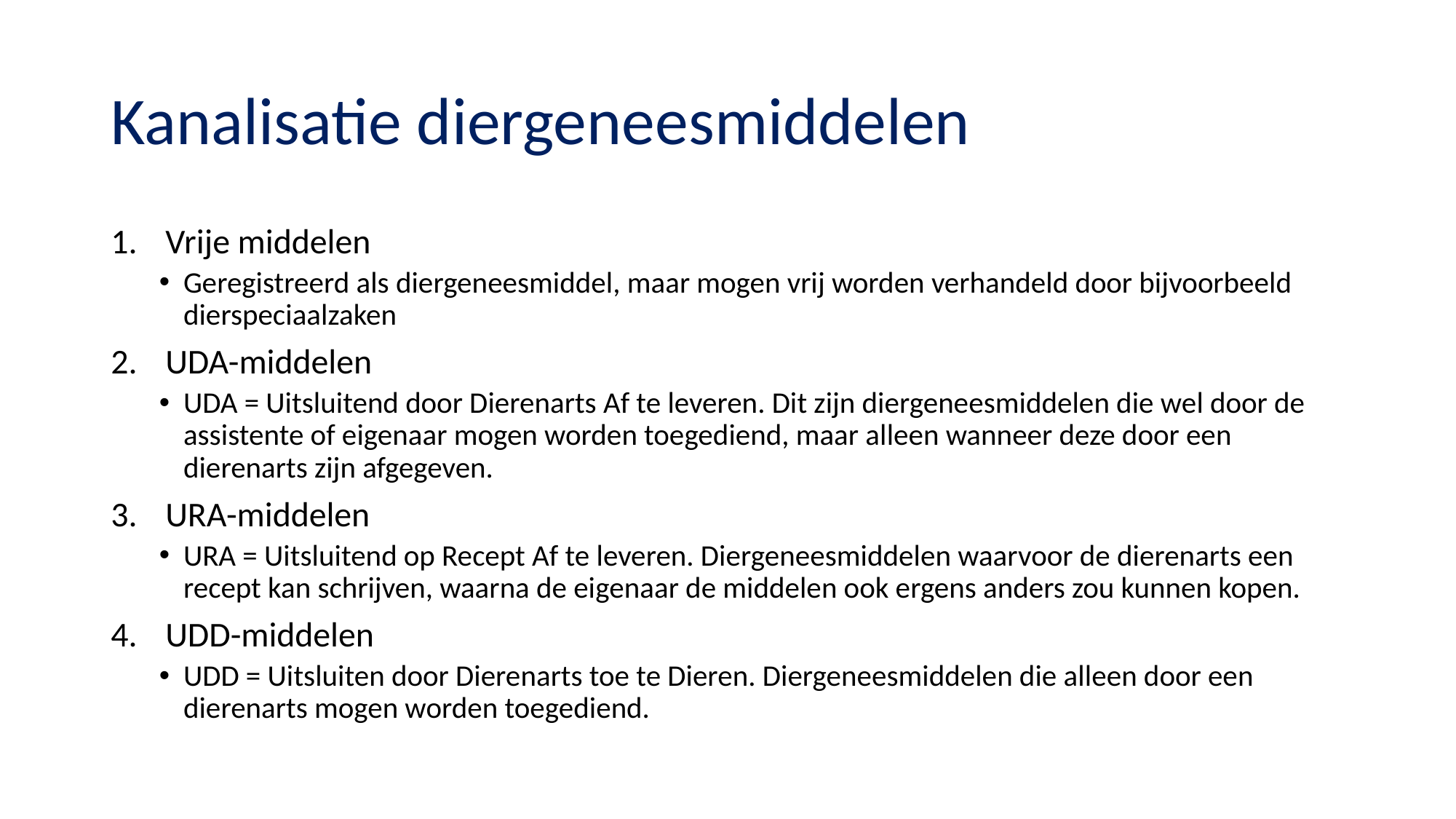

# Kanalisatie diergeneesmiddelen
Vrije middelen
Geregistreerd als diergeneesmiddel, maar mogen vrij worden verhandeld door bijvoorbeeld dierspeciaalzaken
UDA-middelen
UDA = Uitsluitend door Dierenarts Af te leveren. Dit zijn diergeneesmiddelen die wel door de assistente of eigenaar mogen worden toegediend, maar alleen wanneer deze door een dierenarts zijn afgegeven.
URA-middelen
URA = Uitsluitend op Recept Af te leveren. Diergeneesmiddelen waarvoor de dierenarts een recept kan schrijven, waarna de eigenaar de middelen ook ergens anders zou kunnen kopen.
UDD-middelen
UDD = Uitsluiten door Dierenarts toe te Dieren. Diergeneesmiddelen die alleen door een dierenarts mogen worden toegediend.